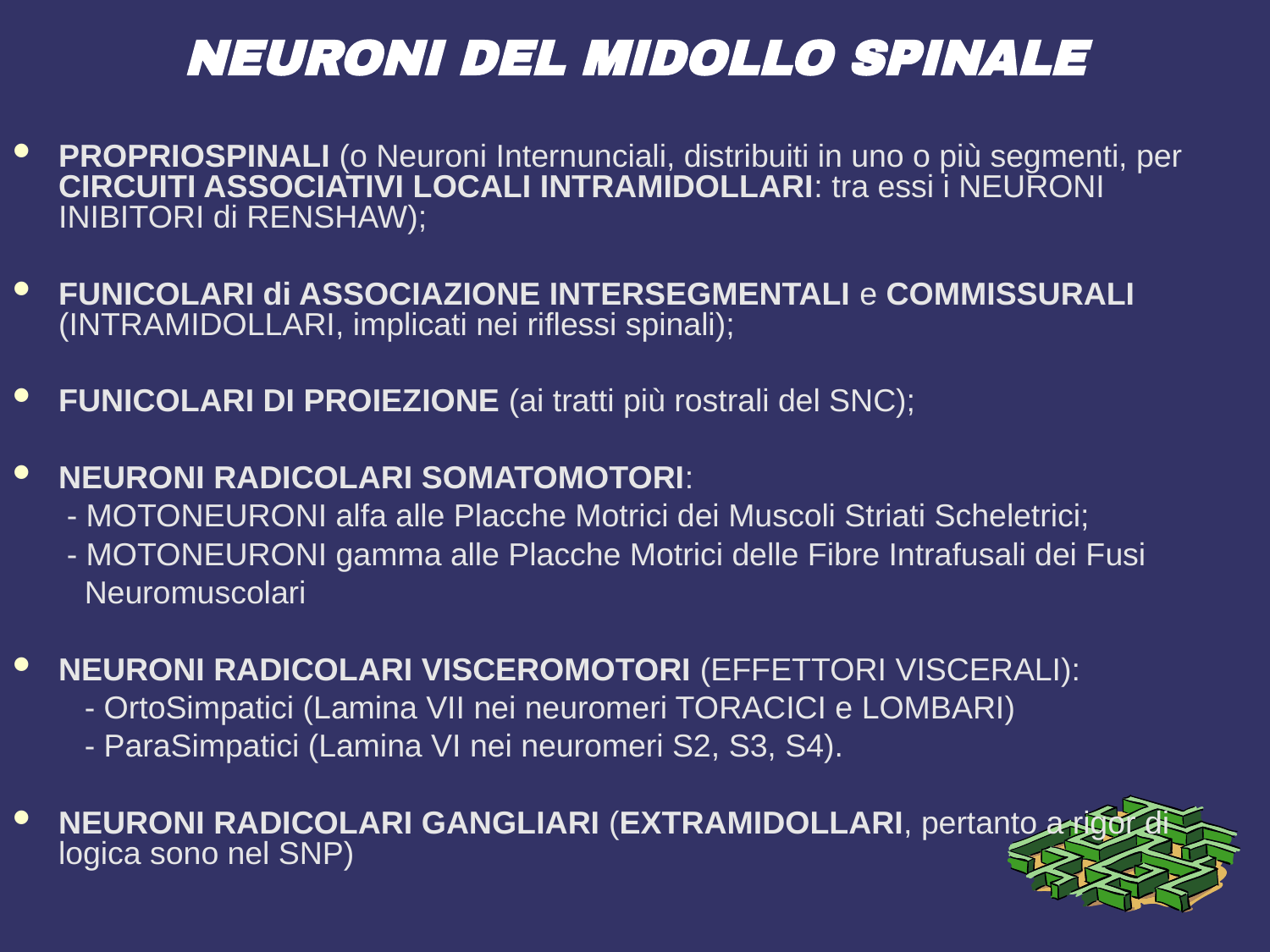

# NEURONI DEL MIDOLLO SPINALE
PROPRIOSPINALI (o Neuroni Internunciali, distribuiti in uno o più segmenti, per CIRCUITI ASSOCIATIVI LOCALI INTRAMIDOLLARI: tra essi i NEURONI INIBITORI di RENSHAW);

FUNICOLARI di ASSOCIAZIONE INTERSEGMENTALI e COMMISSURALI (INTRAMIDOLLARI, implicati nei riflessi spinali);

FUNICOLARI DI PROIEZIONE (ai tratti più rostrali del SNC);

NEURONI RADICOLARI SOMATOMOTORI:
      - MOTONEURONI alfa alle Placche Motrici dei Muscoli Striati Scheletrici;
      - MOTONEURONI gamma alle Placche Motrici delle Fibre Intrafusali dei Fusi
        Neuromuscolari

NEURONI RADICOLARI VISCEROMOTORI (EFFETTORI VISCERALI):
        - OrtoSimpatici (Lamina VII nei neuromeri TORACICI e LOMBARI)
        - ParaSimpatici (Lamina VI nei neuromeri S2, S3, S4).

NEURONI RADICOLARI GANGLIARI (EXTRAMIDOLLARI, pertanto a rigor di logica sono nel SNP)